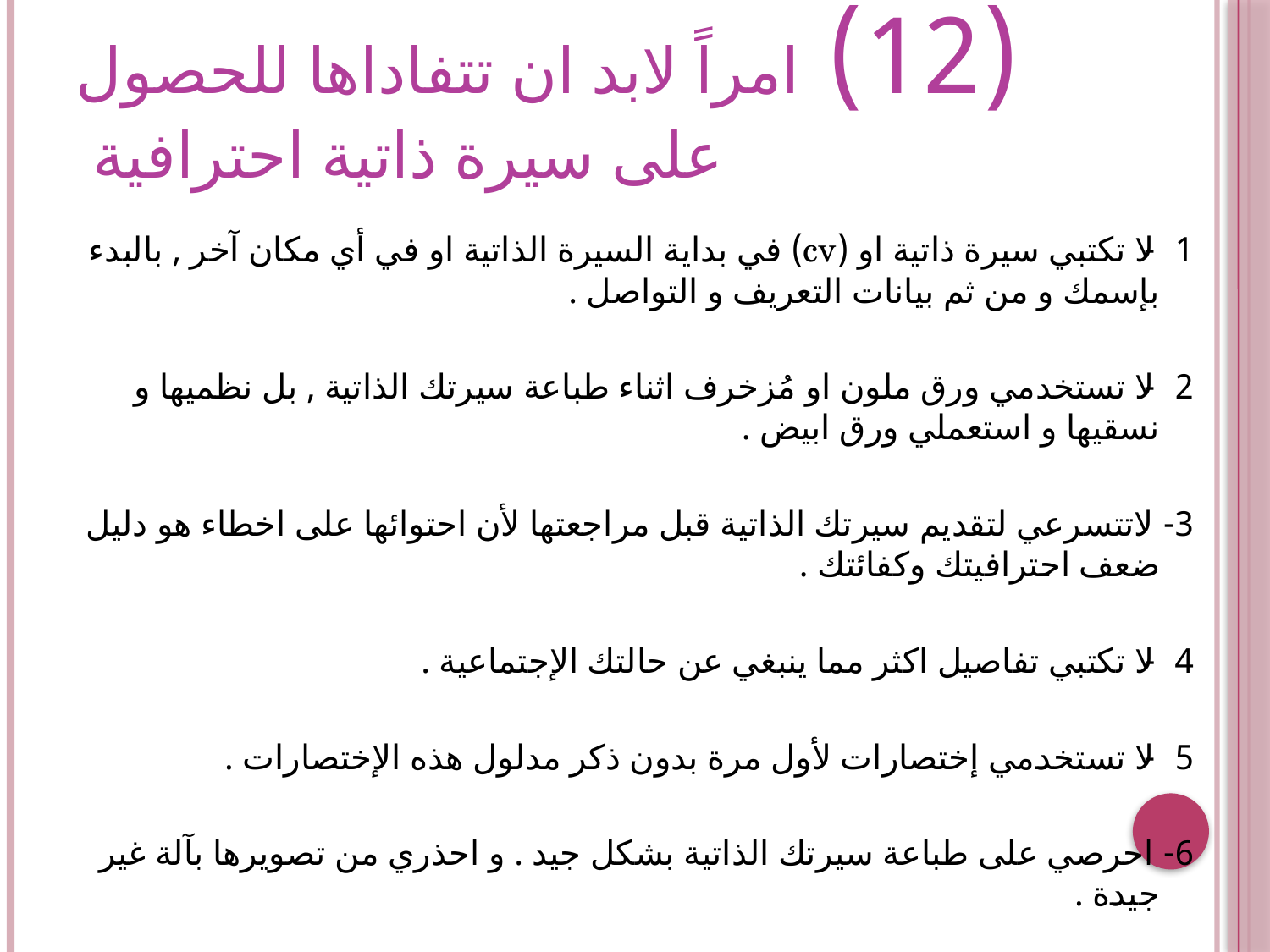

# (12) امراً لابد ان تتفاداها للحصول على سيرة ذاتية احترافية
1- لا تكتبي سيرة ذاتية او (cv) في بداية السيرة الذاتية او في أي مكان آخر , بالبدء بإسمك و من ثم بيانات التعريف و التواصل .

2- لا تستخدمي ورق ملون او مُزخرف اثناء طباعة سيرتك الذاتية , بل نظميها و نسقيها و استعملي ورق ابيض .

3- لاتتسرعي لتقديم سيرتك الذاتية قبل مراجعتها لأن احتوائها على اخطاء هو دليل ضعف احترافيتك وكفائتك .

4- لا تكتبي تفاصيل اكثر مما ينبغي عن حالتك الإجتماعية .

5- لا تستخدمي إختصارات لأول مرة بدون ذكر مدلول هذه الإختصارات .

6- احرصي على طباعة سيرتك الذاتية بشكل جيد . و احذري من تصويرها بآلة غير جيدة .